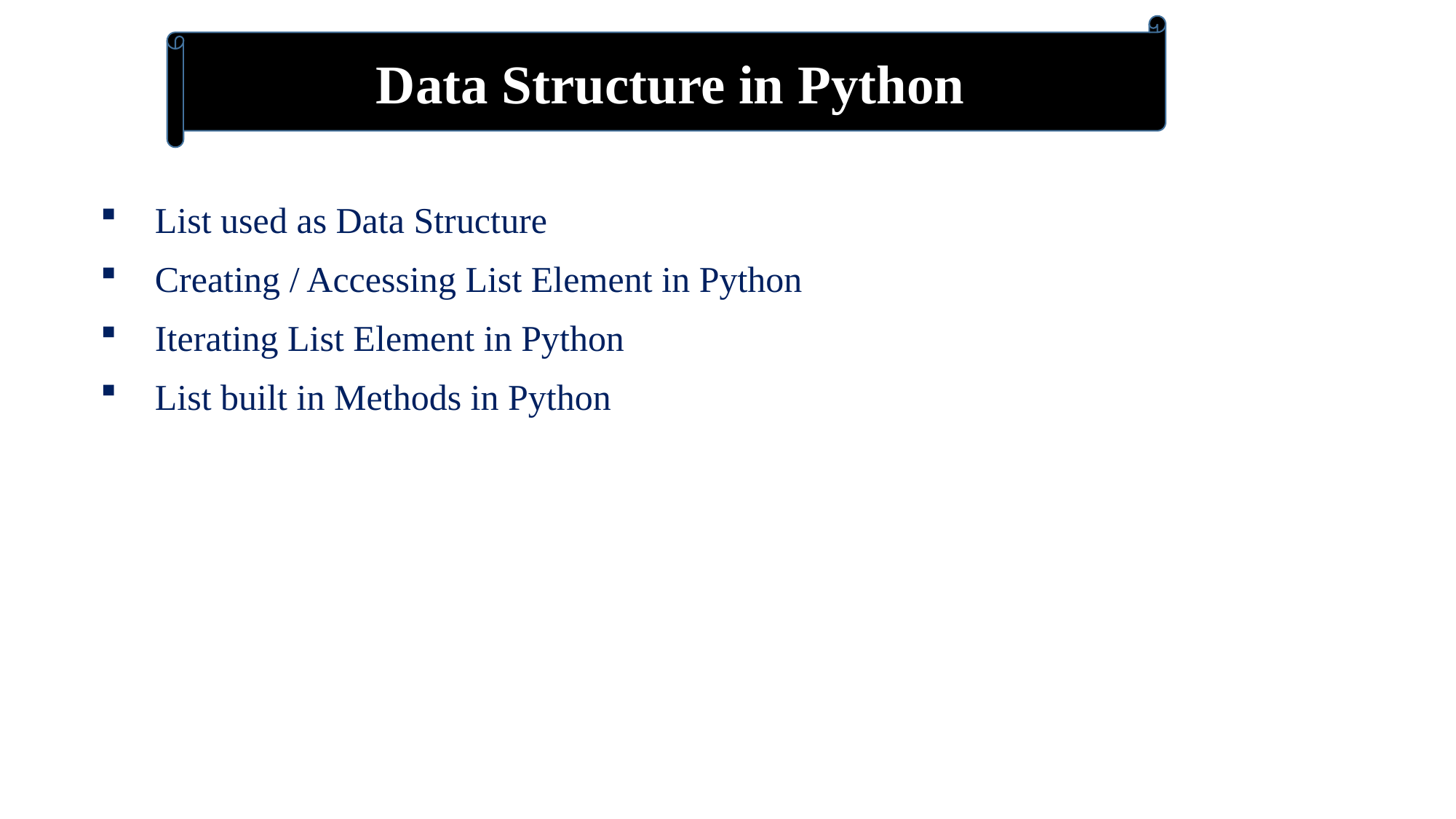

Data Structure in Python
List used as Data Structure
Creating / Accessing List Element in Python
Iterating List Element in Python
List built in Methods in Python